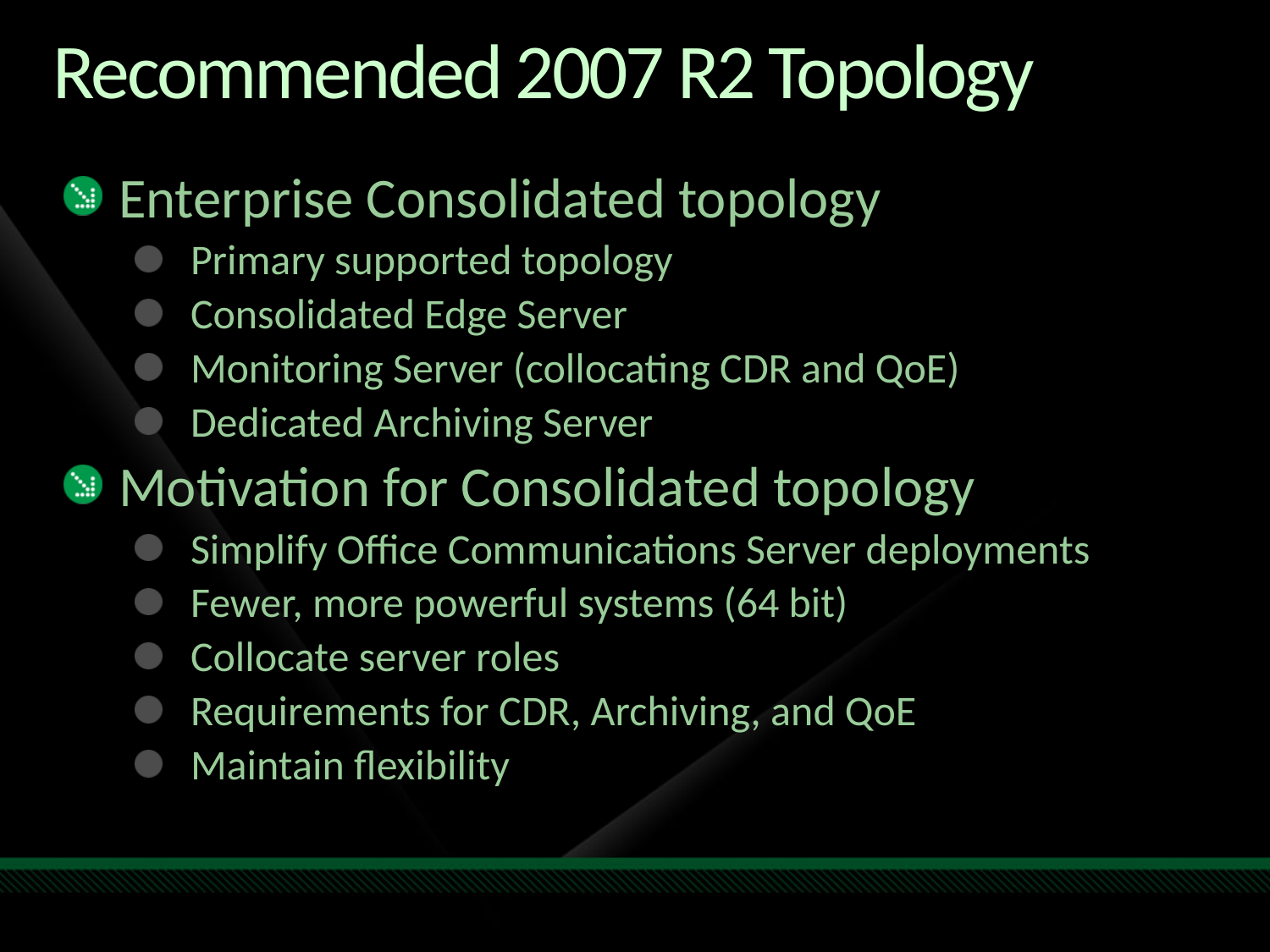

# Recommended 2007 R2 Topology
Enterprise Consolidated topology
Primary supported topology
Consolidated Edge Server
Monitoring Server (collocating CDR and QoE)
Dedicated Archiving Server
Motivation for Consolidated topology
Simplify Office Communications Server deployments
Fewer, more powerful systems (64 bit)
Collocate server roles
Requirements for CDR, Archiving, and QoE
Maintain flexibility